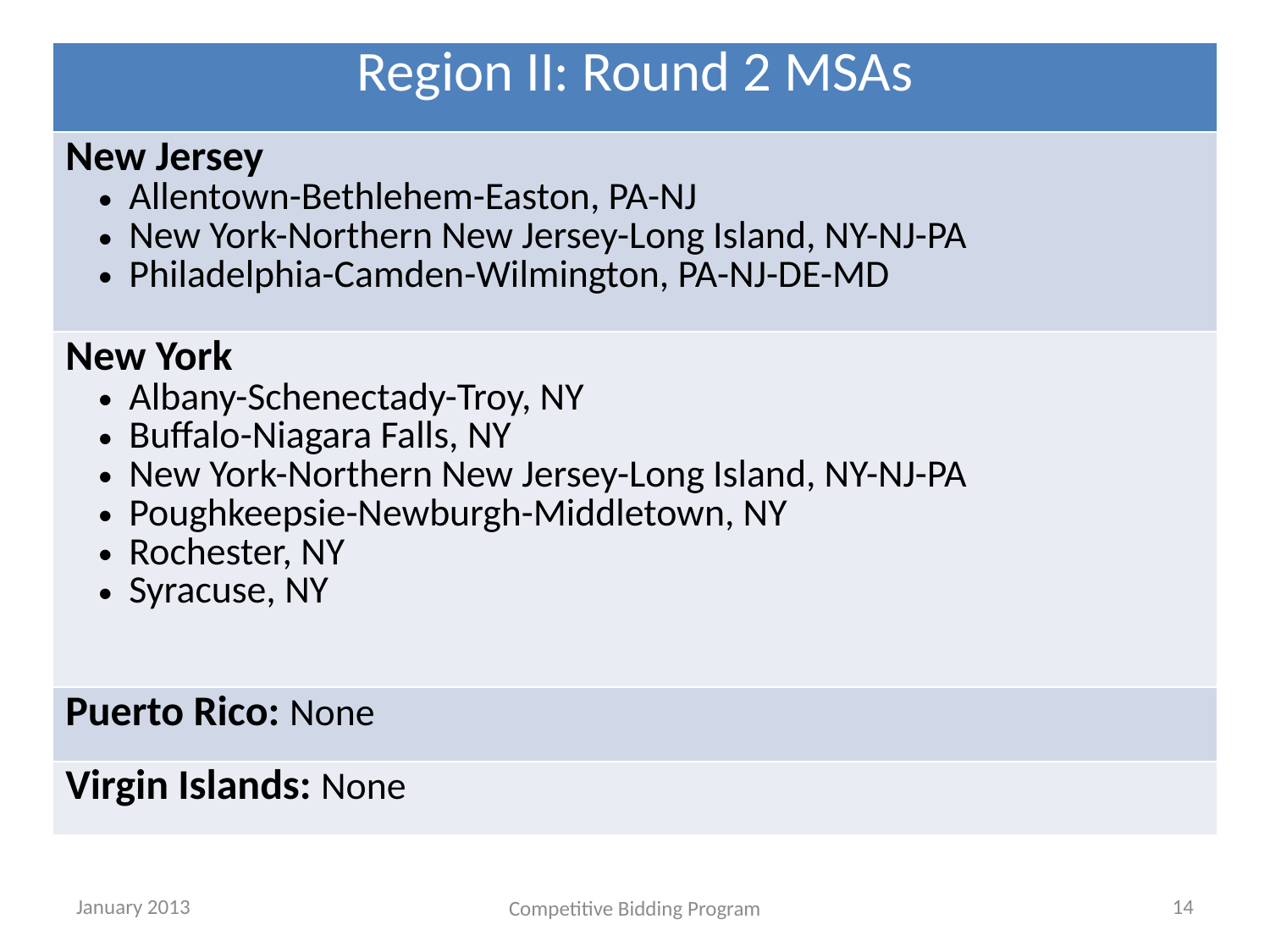

| Region II: Round 2 MSAs |
| --- |
| New Jersey Allentown-Bethlehem-Easton, PA-NJ New York-Northern New Jersey-Long Island, NY-NJ-PA Philadelphia-Camden-Wilmington, PA-NJ-DE-MD |
| New York Albany-Schenectady-Troy, NY Buffalo-Niagara Falls, NY New York-Northern New Jersey-Long Island, NY-NJ-PA Poughkeepsie-Newburgh-Middletown, NY Rochester, NY Syracuse, NY |
| Puerto Rico: None |
| Virgin Islands: None |
January 2013
14
Competitive Bidding Program